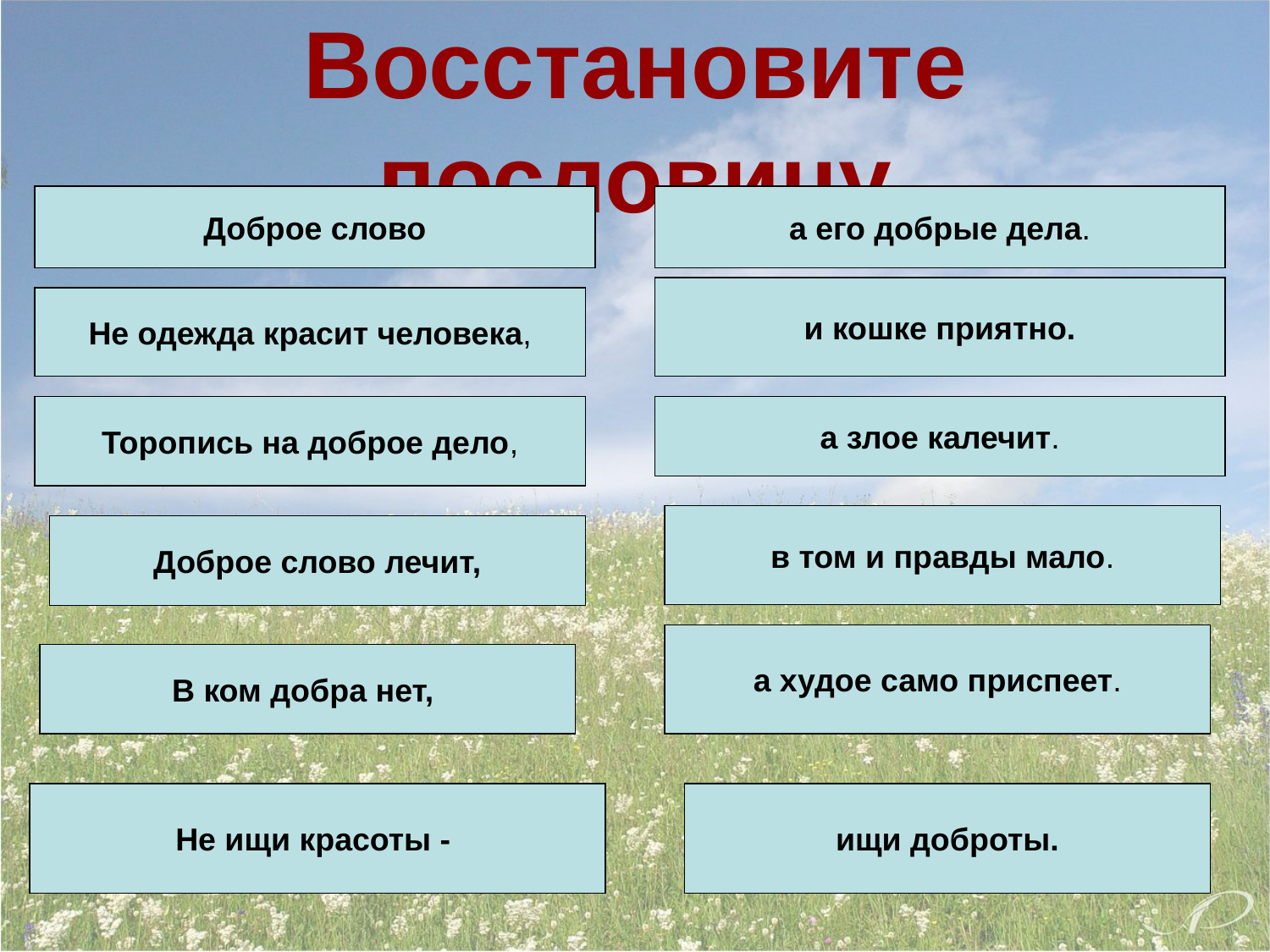

# Восстановите пословицу
Доброе слово
а его добрые дела.

и кошке приятно.
Не одежда красит человека,
а злое калечит.
Торопись на доброе дело,
в том и правды мало.
Доброе слово лечит,
а худое само приспеет.
В ком добра нет,
Не ищи красоты -
ищи доброты.